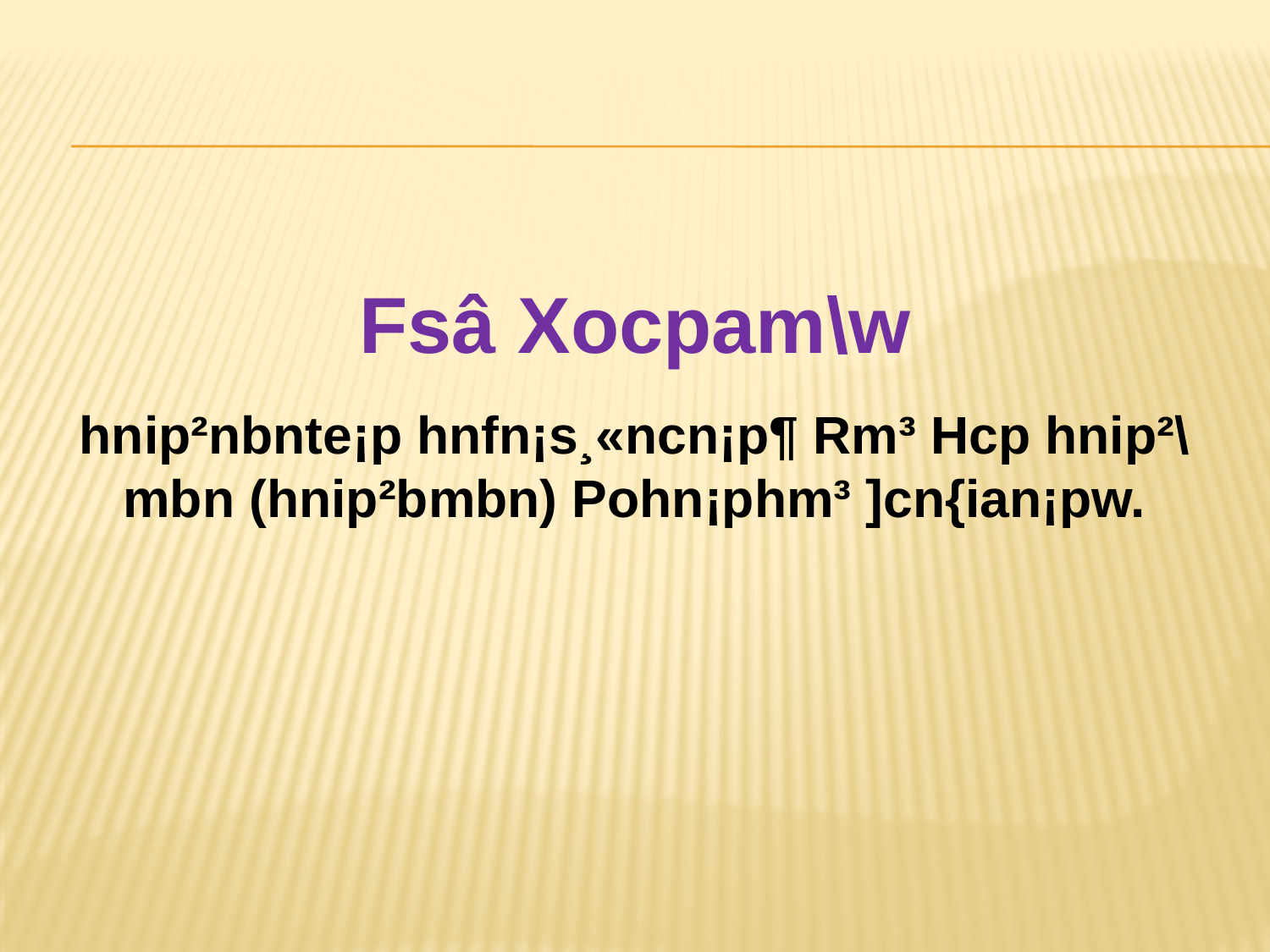

Fsâ Xocpam\w

hnip²nbnte¡p hnfn¡s¸«ncn¡p¶ Rm³ Hcp hnip²\mbn (hnip²bmbn) Pohn¡phm³ ]cn{ian¡pw.